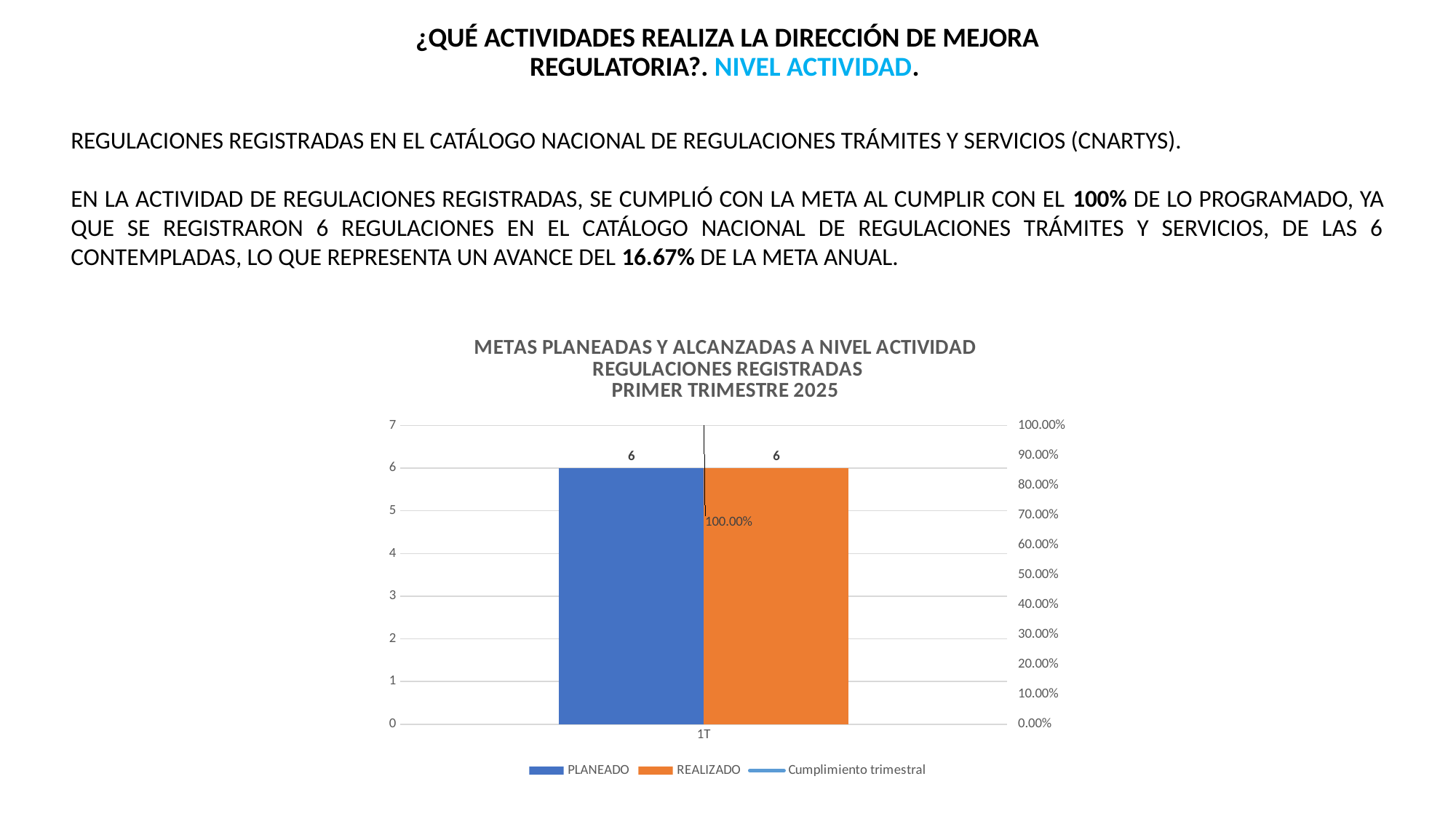

¿QUÉ ACTIVIDADES REALIZA LA DIRECCIÓN DE MEJORA REGULATORIA?. NIVEL ACTIVIDAD.
REGULACIONES REGISTRADAS EN EL CATÁLOGO NACIONAL DE REGULACIONES TRÁMITES Y SERVICIOS (CNARTYS).

EN LA ACTIVIDAD DE REGULACIONES REGISTRADAS, SE CUMPLIÓ CON LA META AL CUMPLIR CON EL 100% DE LO PROGRAMADO, YA QUE SE REGISTRARON 6 REGULACIONES EN EL CATÁLOGO NACIONAL DE REGULACIONES TRÁMITES Y SERVICIOS, DE LAS 6 CONTEMPLADAS, LO QUE REPRESENTA UN AVANCE DEL 16.67% DE LA META ANUAL.

### Chart: METAS PLANEADAS Y ALCANZADAS A NIVEL ACTIVIDAD
REGULACIONES REGISTRADAS
PRIMER TRIMESTRE 2025

| Category | PLANEADO | REALIZADO | Cumplimiento trimestral |
|---|---|---|---|
| 1T | 6.0 | 6.0 | 1.0 |